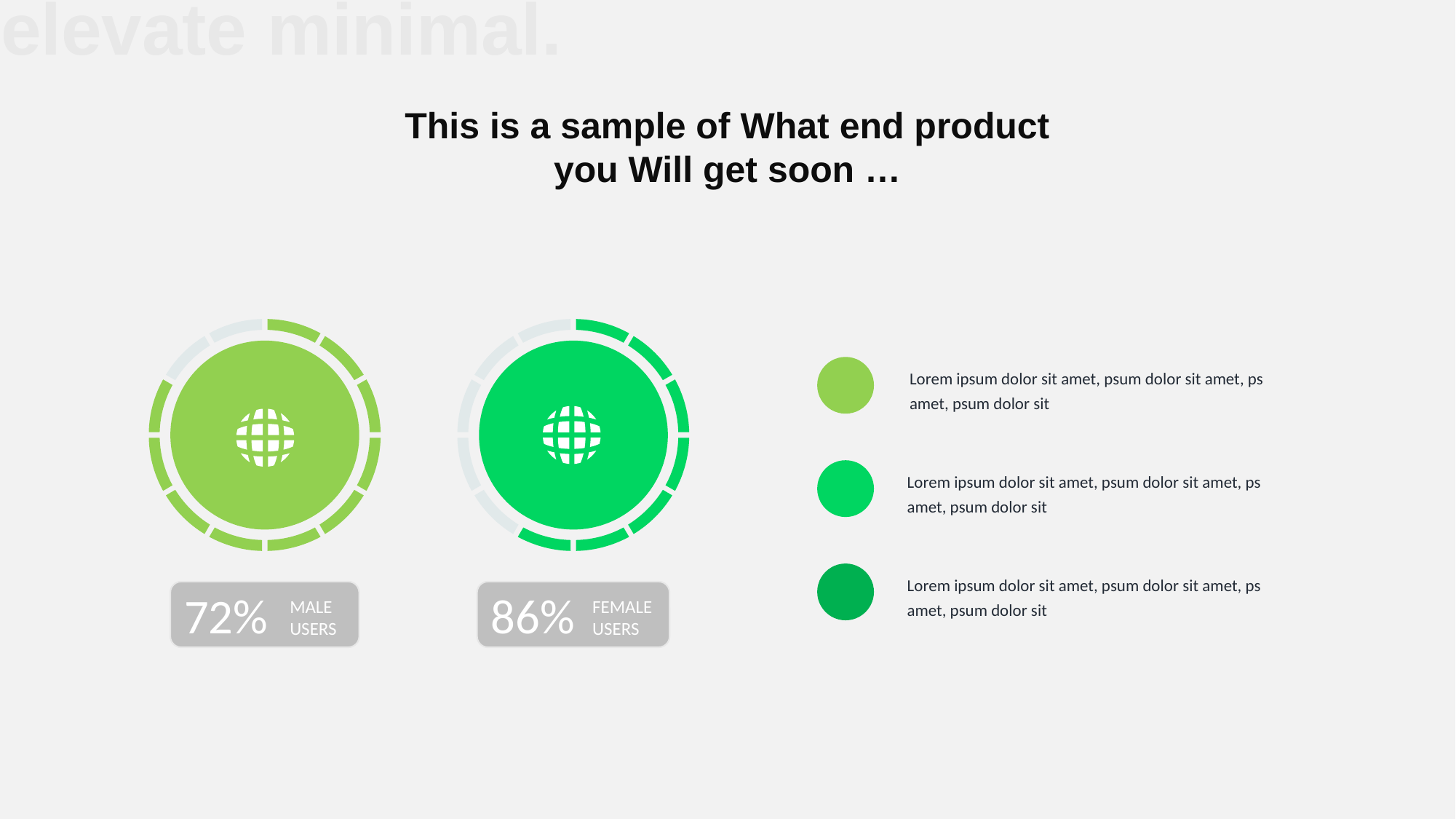

elevate minimal.
This is a sample of What end product you Will get soon …

Lorem ipsum dolor sit amet, psum dolor sit amet, ps amet, psum dolor sit

Lorem ipsum dolor sit amet, psum dolor sit amet, ps amet, psum dolor sit

Lorem ipsum dolor sit amet, psum dolor sit amet, ps amet, psum dolor sit
72%
86%
MALE
USERS
FEMALE
USERS